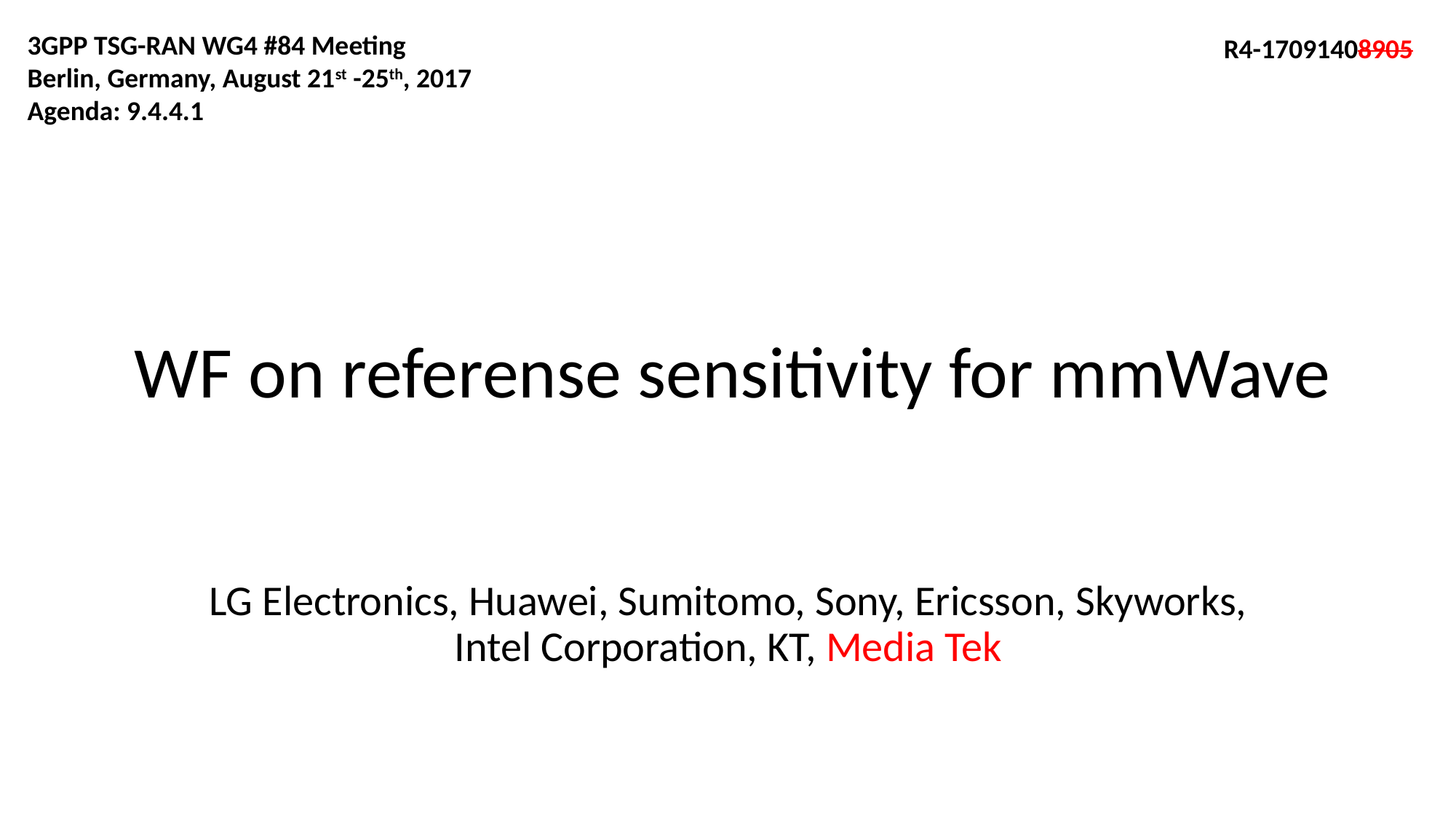

3GPP TSG-RAN WG4 #84 Meeting
Berlin, Germany, August 21st -25th, 2017
Agenda: 9.4.4.1
R4-17091408905
# WF on referense sensitivity for mmWave
LG Electronics, Huawei, Sumitomo, Sony, Ericsson, Skyworks, Intel Corporation, KT, Media Tek